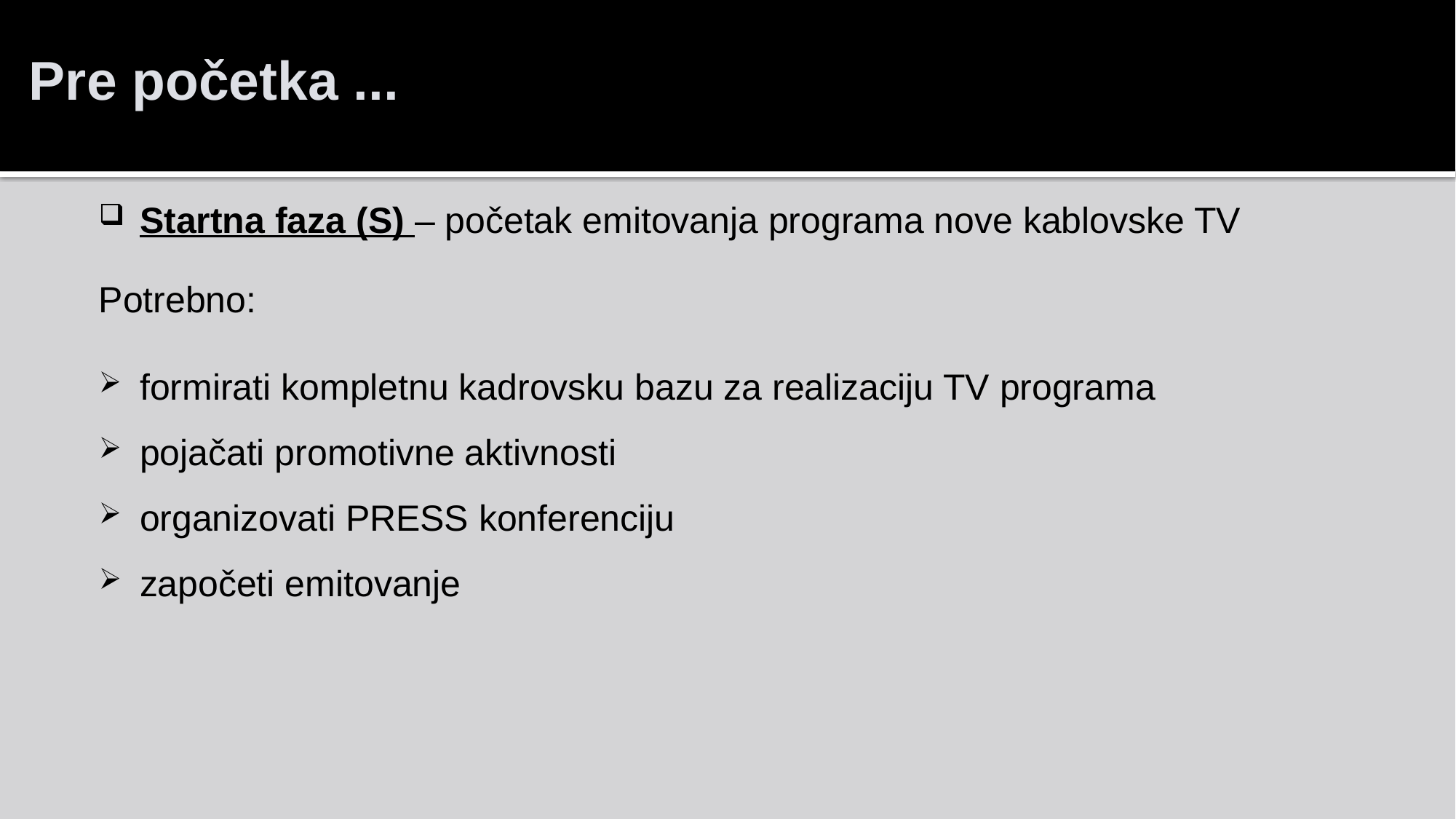

Pre početka ...

Startna faza (S) – početak emitovanja programa nove kablovske TV

Potrebno:

formirati kompletnu kadrovsku bazu za realizaciju TV programa
pojačati promotivne aktivnosti
organizovati PRESS konferenciju
započeti emitovanje